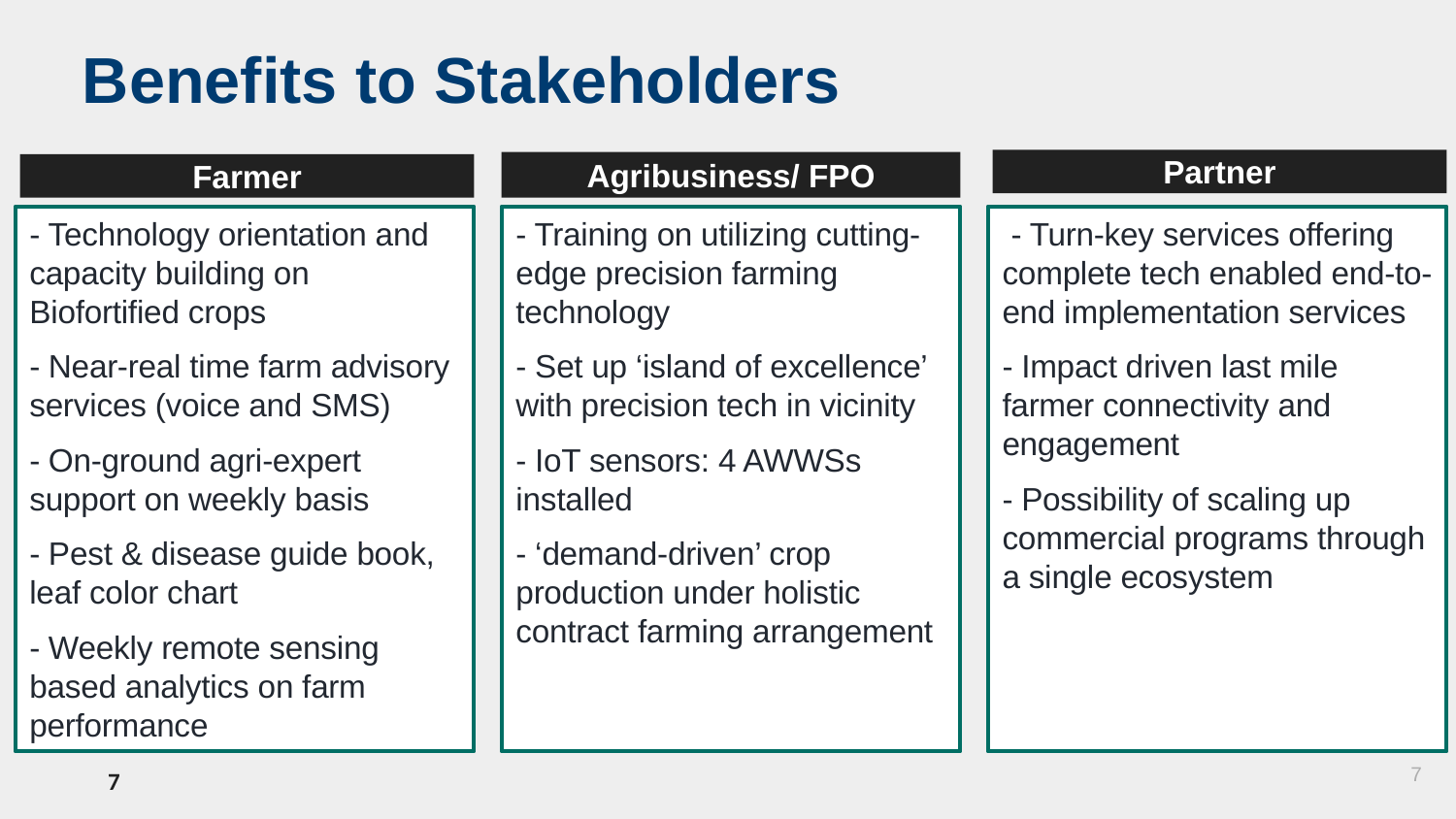

Benefits to Stakeholders
Partner
Agribusiness/ FPO
Farmer
- Technology orientation and capacity building on Biofortified crops
- Near-real time farm advisory services (voice and SMS)
- On-ground agri-expert support on weekly basis
- Pest & disease guide book, leaf color chart
- Weekly remote sensing based analytics on farm performance
- Training on utilizing cutting-edge precision farming technology
- Set up ‘island of excellence’ with precision tech in vicinity
- IoT sensors: 4 AWWSs installed
- ‘demand-driven’ crop production under holistic contract farming arrangement
 - Turn-key services offering complete tech enabled end-to-end implementation services
- Impact driven last mile farmer connectivity and engagement
- Possibility of scaling up commercial programs through a single ecosystem
7
7